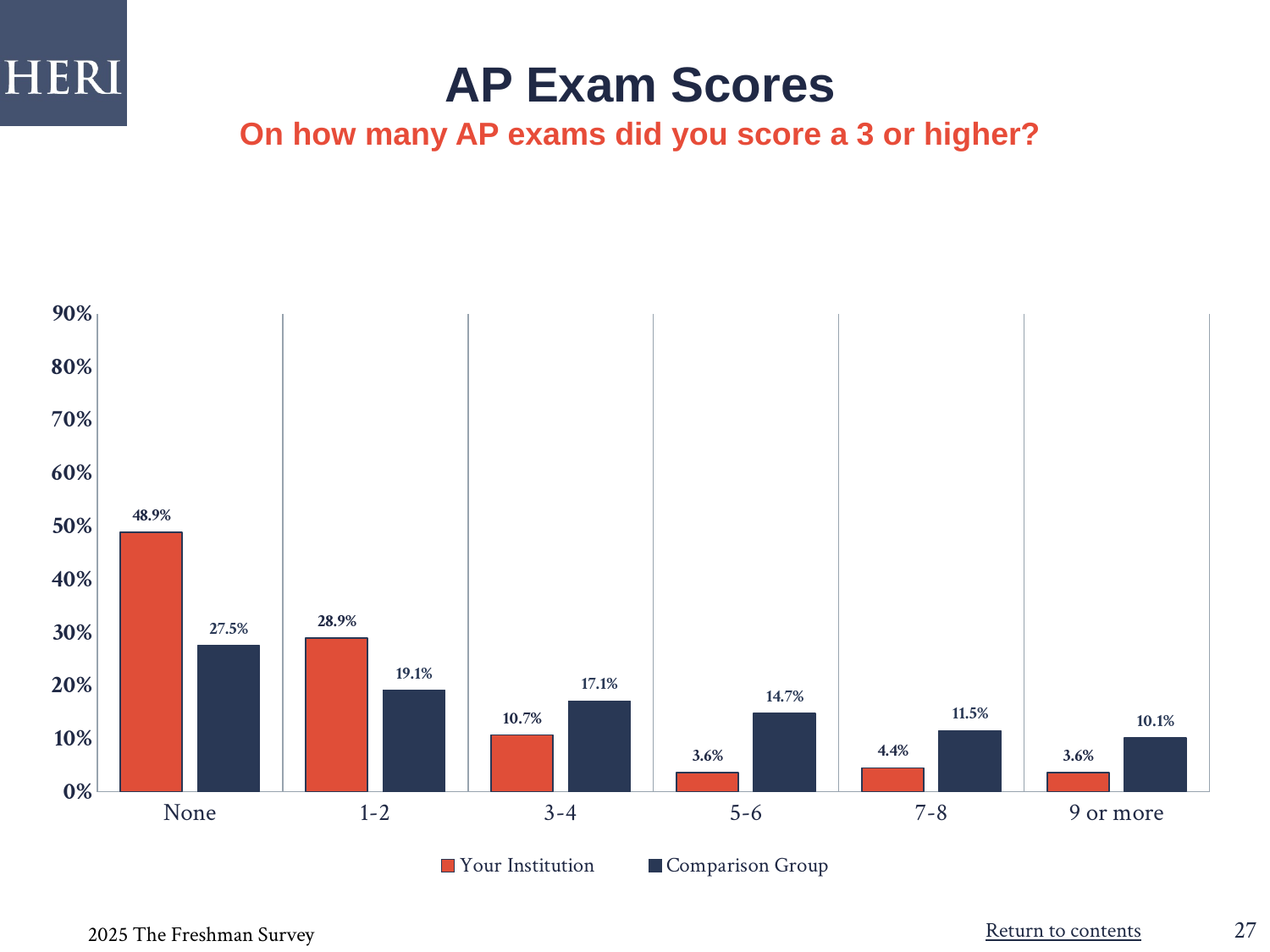

# AP Exam Scores
On how many AP exams did you score a 3 or higher?

### Chart: Sex

| Category |
|---|

### Chart

| Category | Your Institution | Comparison Group |
|---|---|---|
| None | 0.4889 | 0.275 |
| 1-2 | 0.2889 | 0.1909 |
| 3-4 | 0.1067 | 0.17079999999999998 |
| 5-6 | 0.0356 | 0.14730000000000001 |
| 7-8 | 0.0444 | 0.11470000000000001 |
| 9 or more | 0.0356 | 0.1013 |
2025 The Freshman Survey
Return to contents
27